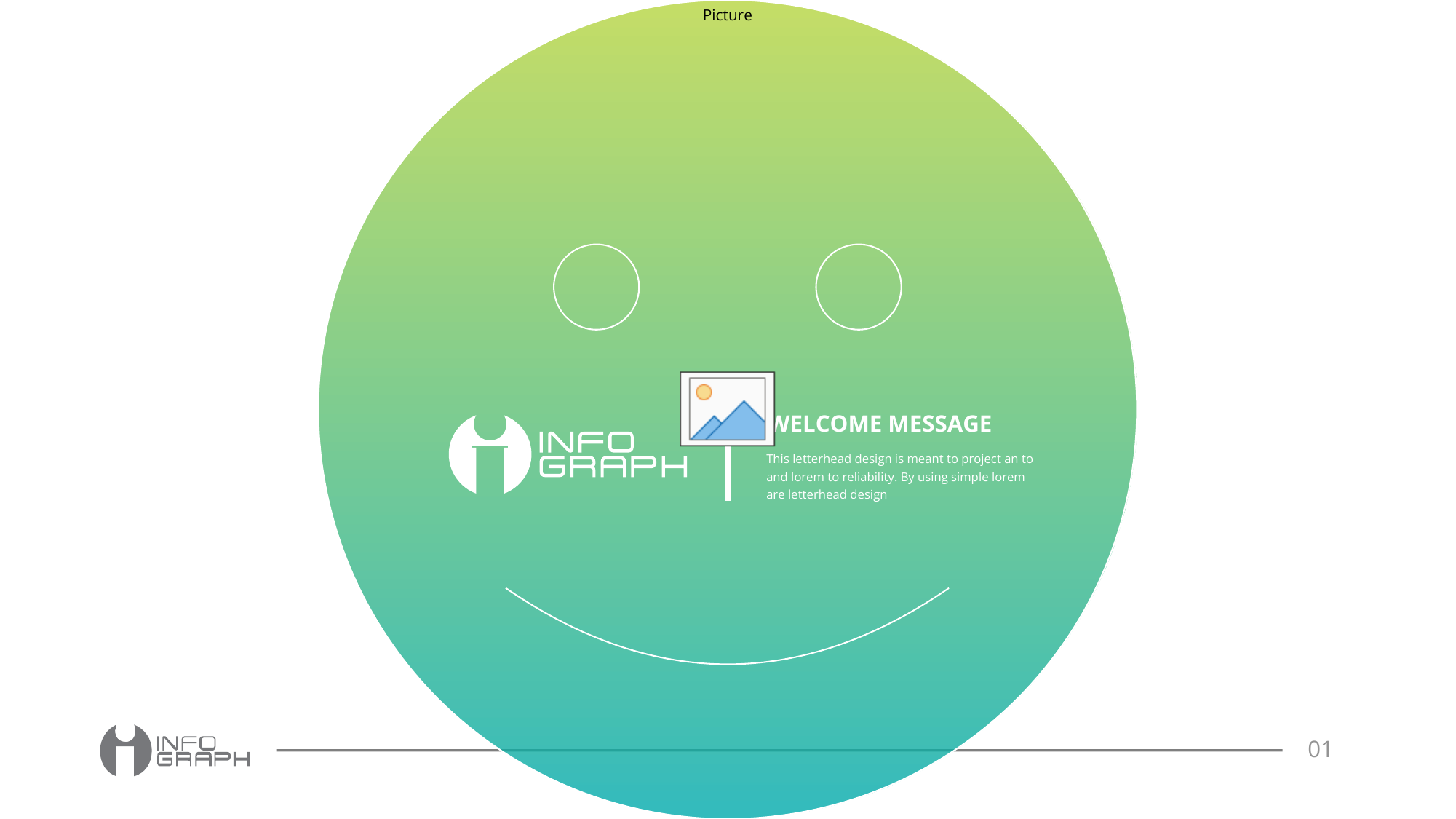

WELCOME MESSAGE
This letterhead design is meant to project an to
and lorem to reliability. By using simple lorem
are letterhead design

01